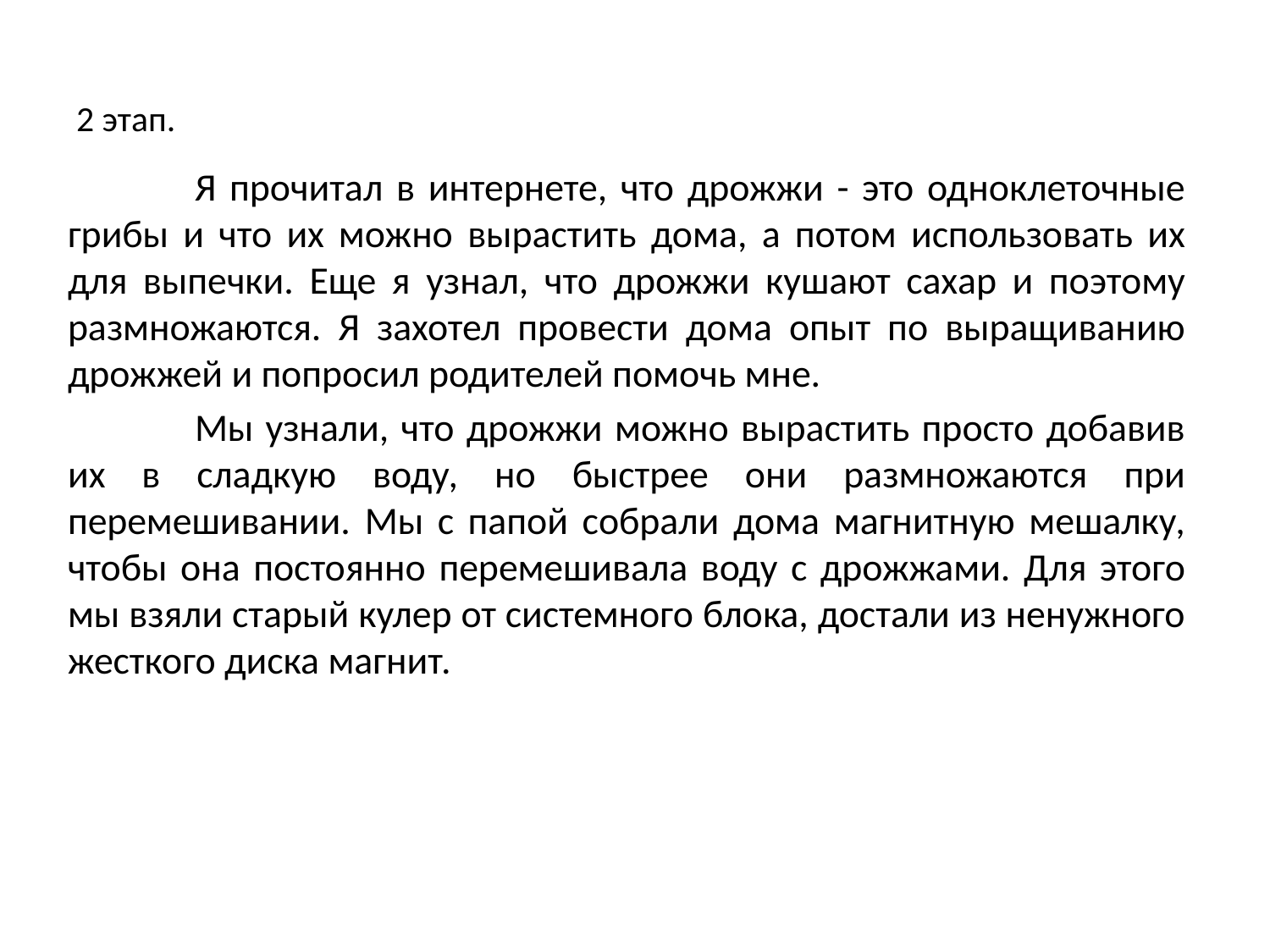

# 2 этап.
	Я прочитал в интернете, что дрожжи - это одноклеточные грибы и что их можно вырастить дома, а потом использовать их для выпечки. Еще я узнал, что дрожжи кушают сахар и поэтому размножаются. Я захотел провести дома опыт по выращиванию дрожжей и попросил родителей помочь мне.
	Мы узнали, что дрожжи можно вырастить просто добавив их в сладкую воду, но быстрее они размножаются при перемешивании. Мы с папой собрали дома магнитную мешалку, чтобы она постоянно перемешивала воду с дрожжами. Для этого мы взяли старый кулер от системного блока, достали из ненужного жесткого диска магнит.